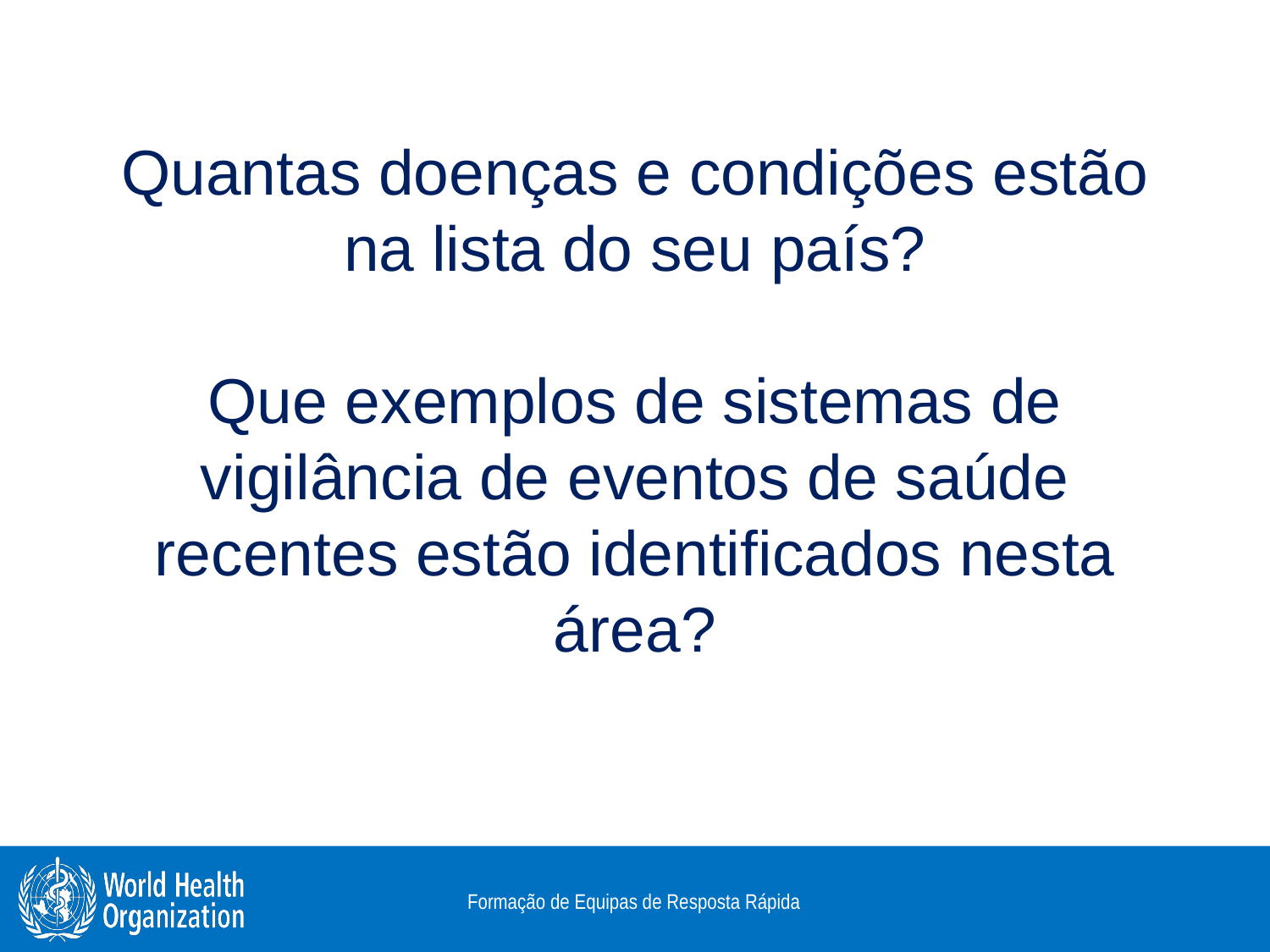

# Quantas doenças e condições estão na lista do seu país? Que exemplos de sistemas de vigilância de eventos de saúde recentes estão identificados nesta área?